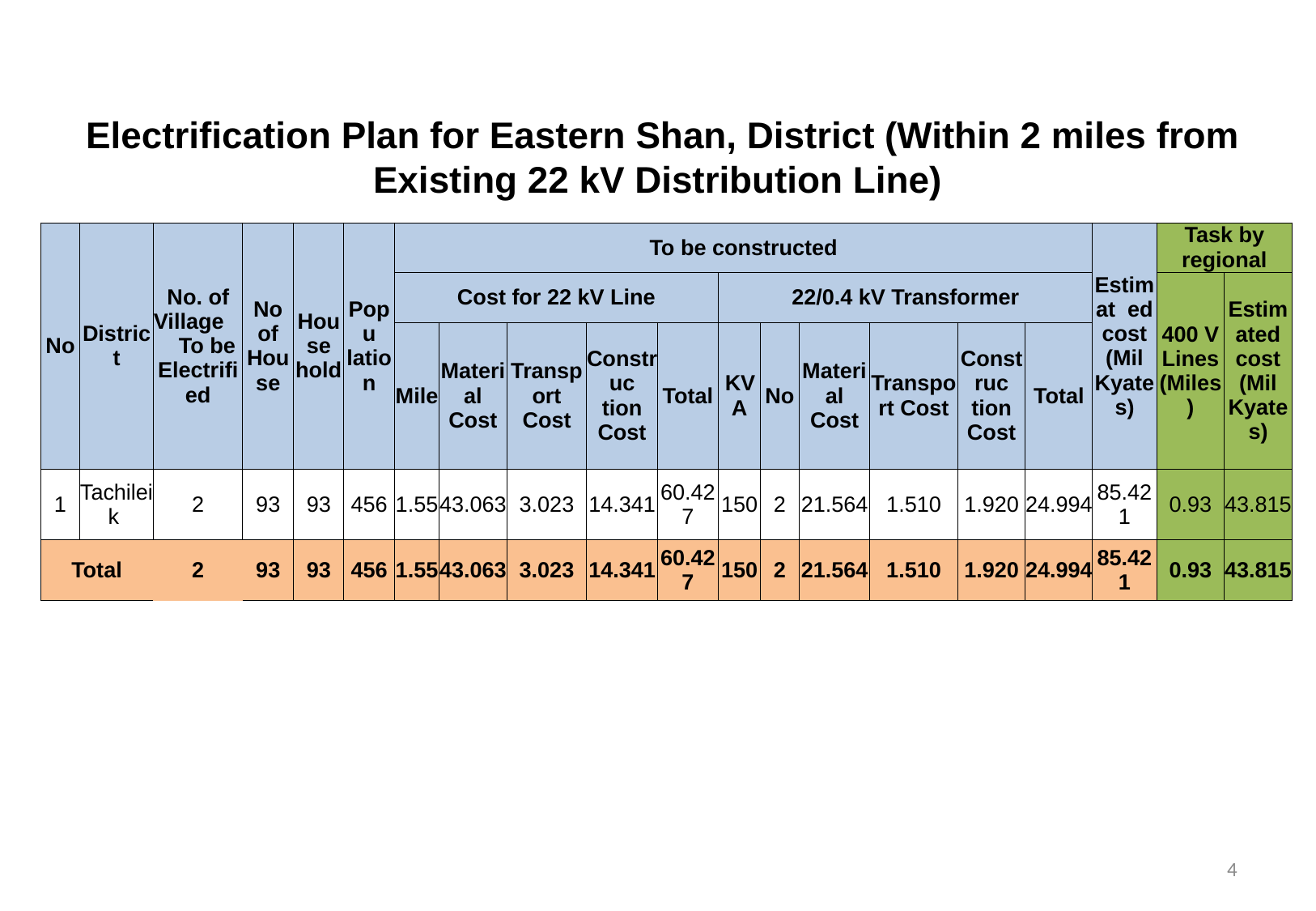

Electrification Plan for Eastern Shan, District (Within 2 miles from Existing 22 kV Distribution Line)
| No | District | No. of Village To be Electrified | No of House | House hold | Popu lation | To be constructed |  |  |  |  |  |  |  |  |  |  | Estimat ed cost (Mil Kyates) | Task by regional |  |
| --- | --- | --- | --- | --- | --- | --- | --- | --- | --- | --- | --- | --- | --- | --- | --- | --- | --- | --- | --- |
|  |  |  |  |  |  | Cost for 22 kV Line |  |  |  |  | 22/0.4 kV Transformer |  |  |  |  |  |  | 400 V Lines (Miles) | Estimated cost (Mil Kyates) |
|  |  |  |  |  |  | Mile | Material Cost | Transport Cost | Construc tion Cost | Total | KVA | No | Material Cost | Transport Cost | Construc tion Cost | Total |  |  |  |
| 1 | Tachileik | 2 | 93 | 93 | 456 | 1.55 | 43.063 | 3.023 | 14.341 | 60.427 | 150 | 2 | 21.564 | 1.510 | 1.920 | 24.994 | 85.421 | 0.93 | 43.815 |
| Total |  | 2 | 93 | 93 | 456 | 1.55 | 43.063 | 3.023 | 14.341 | 60.427 | 150 | 2 | 21.564 | 1.510 | 1.920 | 24.994 | 85.421 | 0.93 | 43.815 |
4